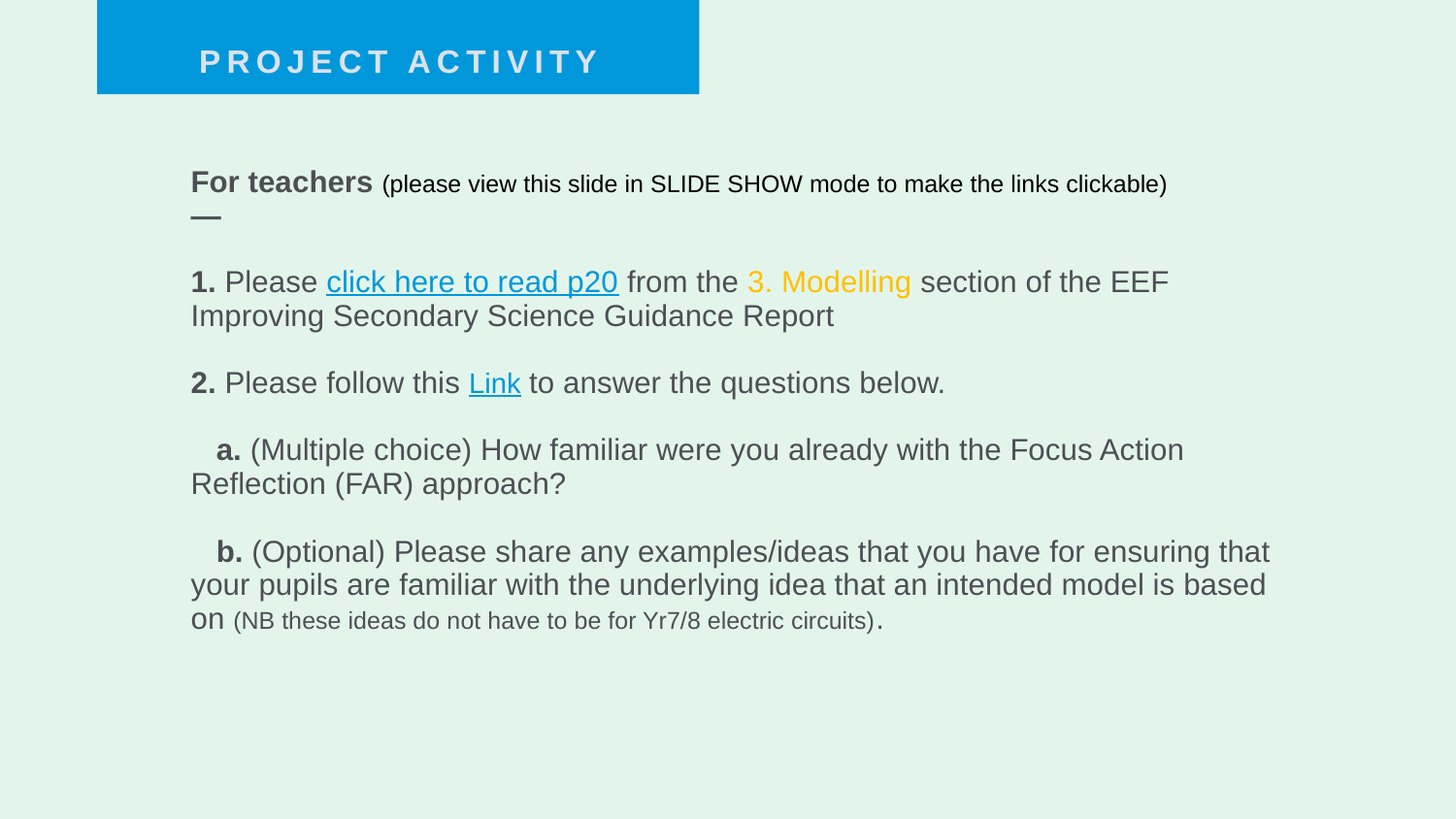

PROJECT ACTIVITY
| For teachers (please view this slide in SLIDE SHOW mode to make the links clickable) — |
| --- |
| 1. Please click here to read p20 from the 3. Modelling section of the EEF Improving Secondary Science Guidance Report 2. Please follow this Link to answer the questions below. a. (Multiple choice) How familiar were you already with the Focus Action Reflection (FAR) approach? b. (Optional) Please share any examples/ideas that you have for ensuring that your pupils are familiar with the underlying idea that an intended model is based on (NB these ideas do not have to be for Yr7/8 electric circuits). |